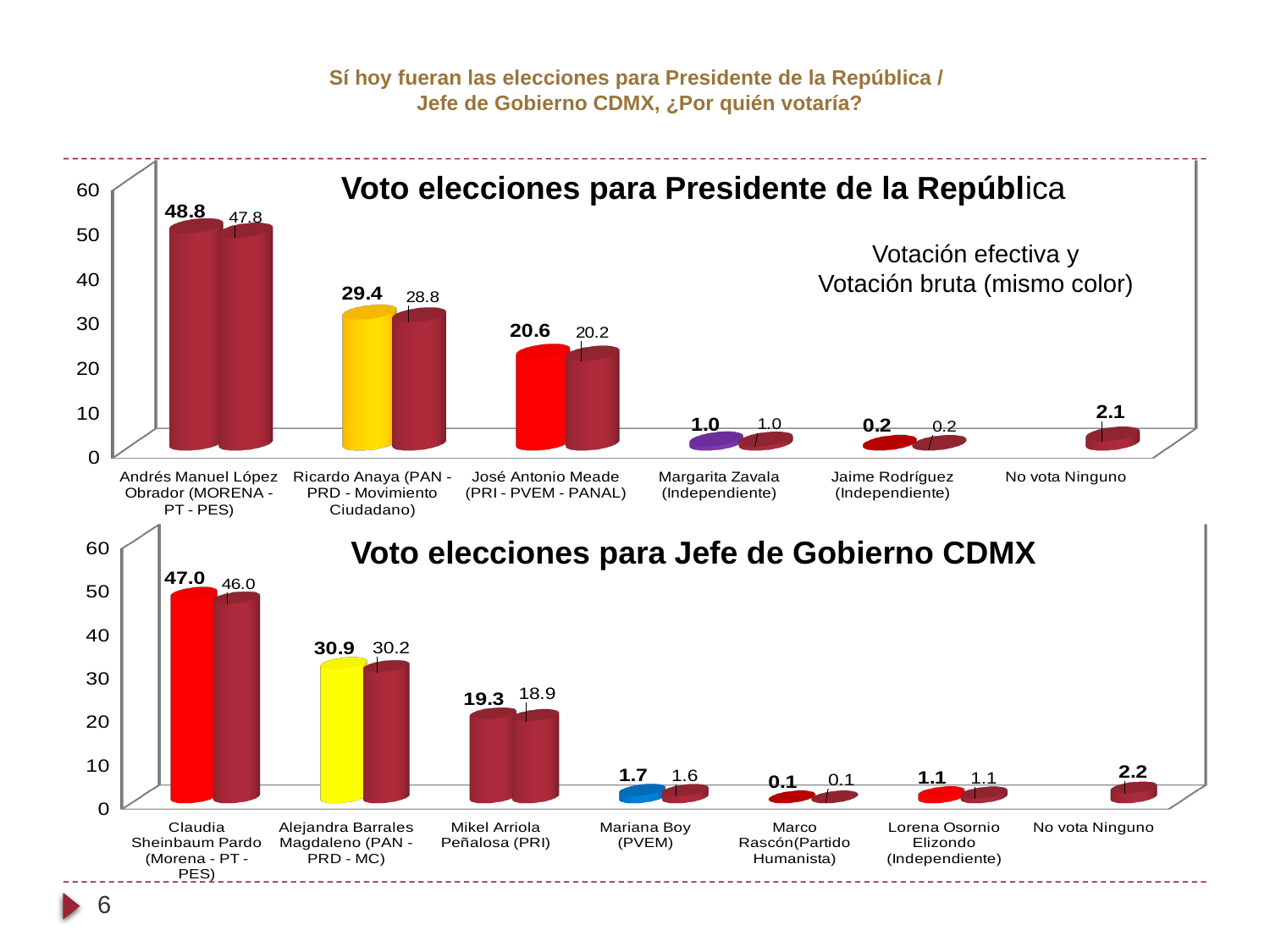

# Sí hoy fueran las elecciones para Presidente de la República / Jefe de Gobierno CDMX, ¿Por quién votaría?

[unsupported chart]

Voto elecciones para Presidente de la República
Votación efectiva y
Votación bruta (mismo color)

[unsupported chart]

Voto elecciones para Jefe de Gobierno CDMX
6